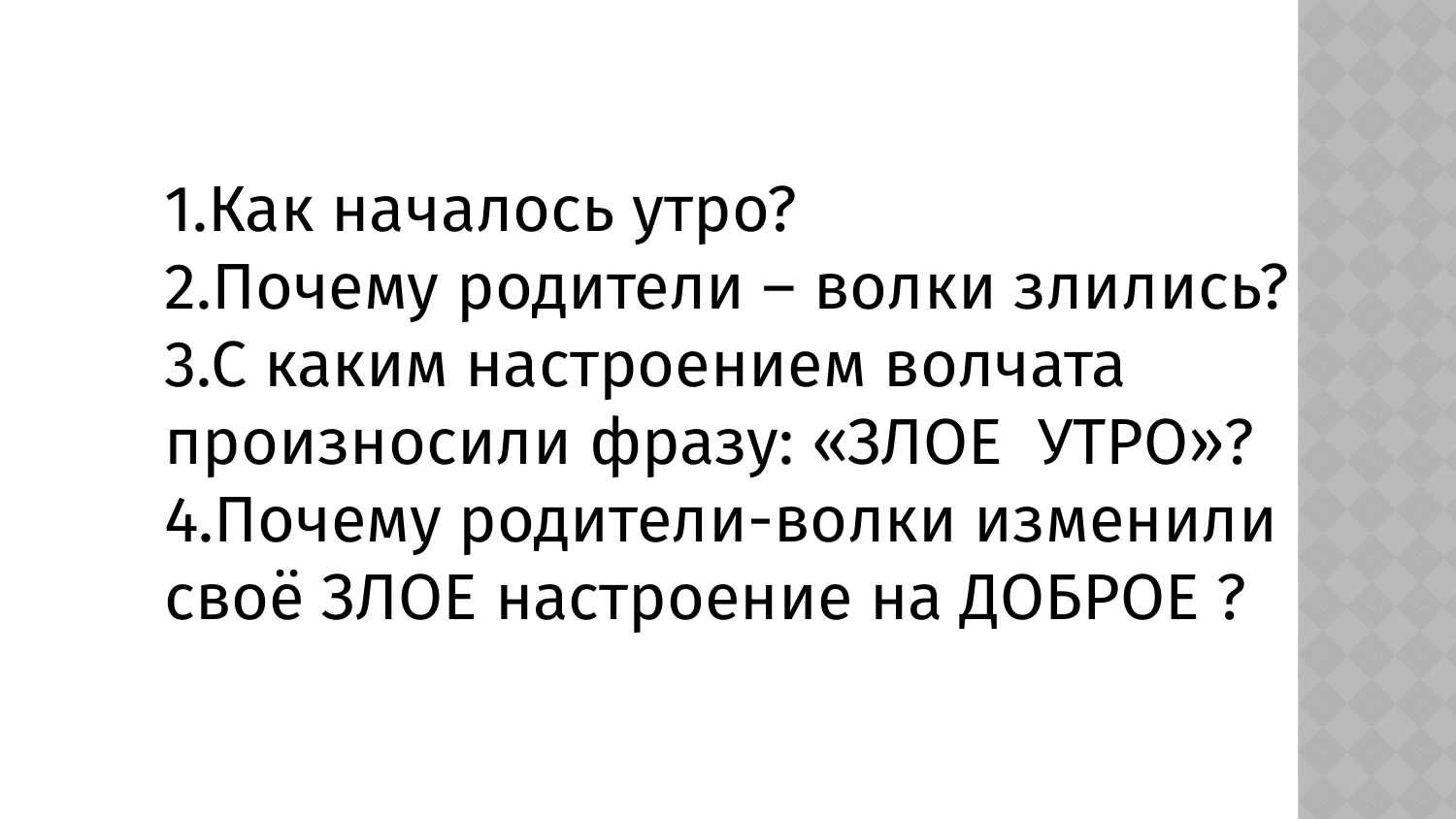

1.Как началось утро?
2.Почему родители – волки злились?
3.С каким настроением волчата
произносили фразу: «ЗЛОЕ  УТРО»?
4.Почему родители-волки изменили
своё ЗЛОЕ настроение на ДОБРОЕ ?